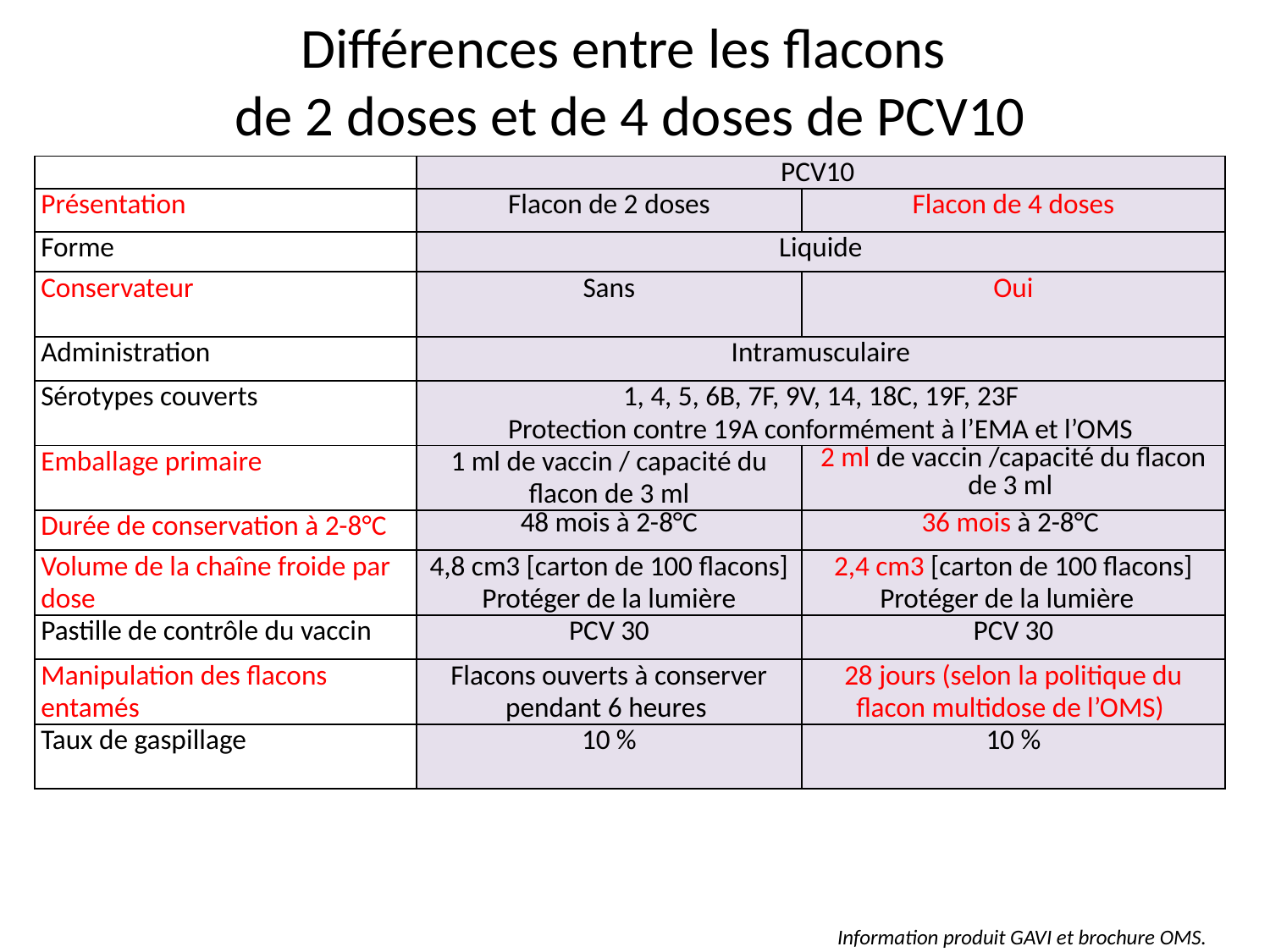

# Différences entre les flacons de 2 doses et de 4 doses de PCV10
|  | PCV10 |  |
| --- | --- | --- |
| Présentation | Flacon de 2 doses | Flacon de 4 doses |
| Forme | Liquide |  |
| Conservateur | Sans | Oui |
| Administration | Intramusculaire |  |
| Sérotypes couverts | 1, 4, 5, 6B, 7F, 9V, 14, 18C, 19F, 23F Protection contre 19A conformément à l’EMA et l’OMS |  |
| Emballage primaire | 1 ml de vaccin / capacité du flacon de 3 ml | 2 ml de vaccin /capacité du flacon de 3 ml |
| Durée de conservation à 2-8°C | 48 mois à 2-8°C | 36 mois à 2-8°C |
| Volume de la chaîne froide par dose | 4,8 cm3 [carton de 100 flacons] Protéger de la lumière | 2,4 cm3 [carton de 100 flacons] Protéger de la lumière |
| Pastille de contrôle du vaccin | PCV 30 | PCV 30 |
| Manipulation des flacons entamés | Flacons ouverts à conserver pendant 6 heures | 28 jours (selon la politique du flacon multidose de l’OMS) |
| Taux de gaspillage | 10 % | 10 % |
Information produit GAVI et brochure OMS.